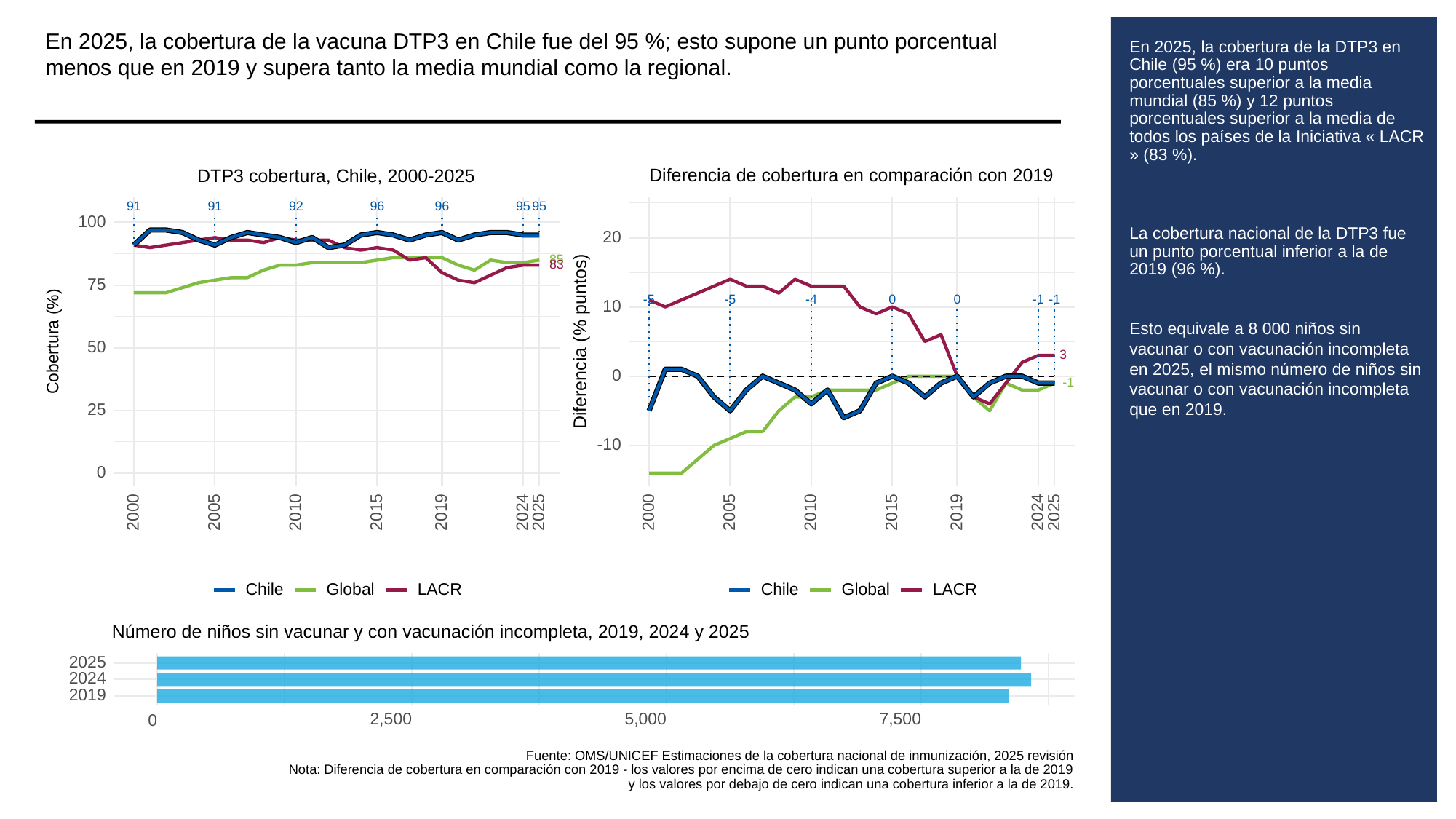

En 2025, la cobertura de la vacuna DTP3 en Chile fue del 95 %; esto supone un punto porcentual menos que en 2019 y supera tanto la media mundial como la regional.
# En 2025, la cobertura de la DTP3 en Chile (95 %) era 10 puntos porcentuales superior a la media mundial (85 %) y 12 puntos porcentuales superior a la media de todos los países de la Iniciativa « LACR » (83 %).

La cobertura nacional de la DTP3 fue un punto porcentual inferior a la de 2019 (96 %).

Esto equivale a 8 000 niños sin vacunar o con vacunación incompleta en 2025, el mismo número de niños sin vacunar o con vacunación incompleta que en 2019.

Diferencia de cobertura en comparación con 2019
DTP3 cobertura, Chile, 2000-2025

91
91
92
96
96
95
95

100

20

85

83

75

0
0
-1
-1
-5
-5
-4
10

Diferencia (% puntos)
Cobertura (%)

50

3

0

-1

25

-10

0

2000
2005
2010
2015
2019
2024
2025
2000
2005
2010
2015
2019
2024
2025
Chile
Global
LACR
Chile
Global
LACR

Número de niños sin vacunar y con vacunación incompleta, 2019, 2024 y 2025

2025

2024

2019

2,500
5,000
7,500
0
Fuente: OMS/UNICEF Estimaciones de la cobertura nacional de inmunización, 2025 revisión
Nota: Diferencia de cobertura en comparación con 2019 - los valores por encima de cero indican una cobertura superior a la de 2019
y los valores por debajo de cero indican una cobertura inferior a la de 2019.